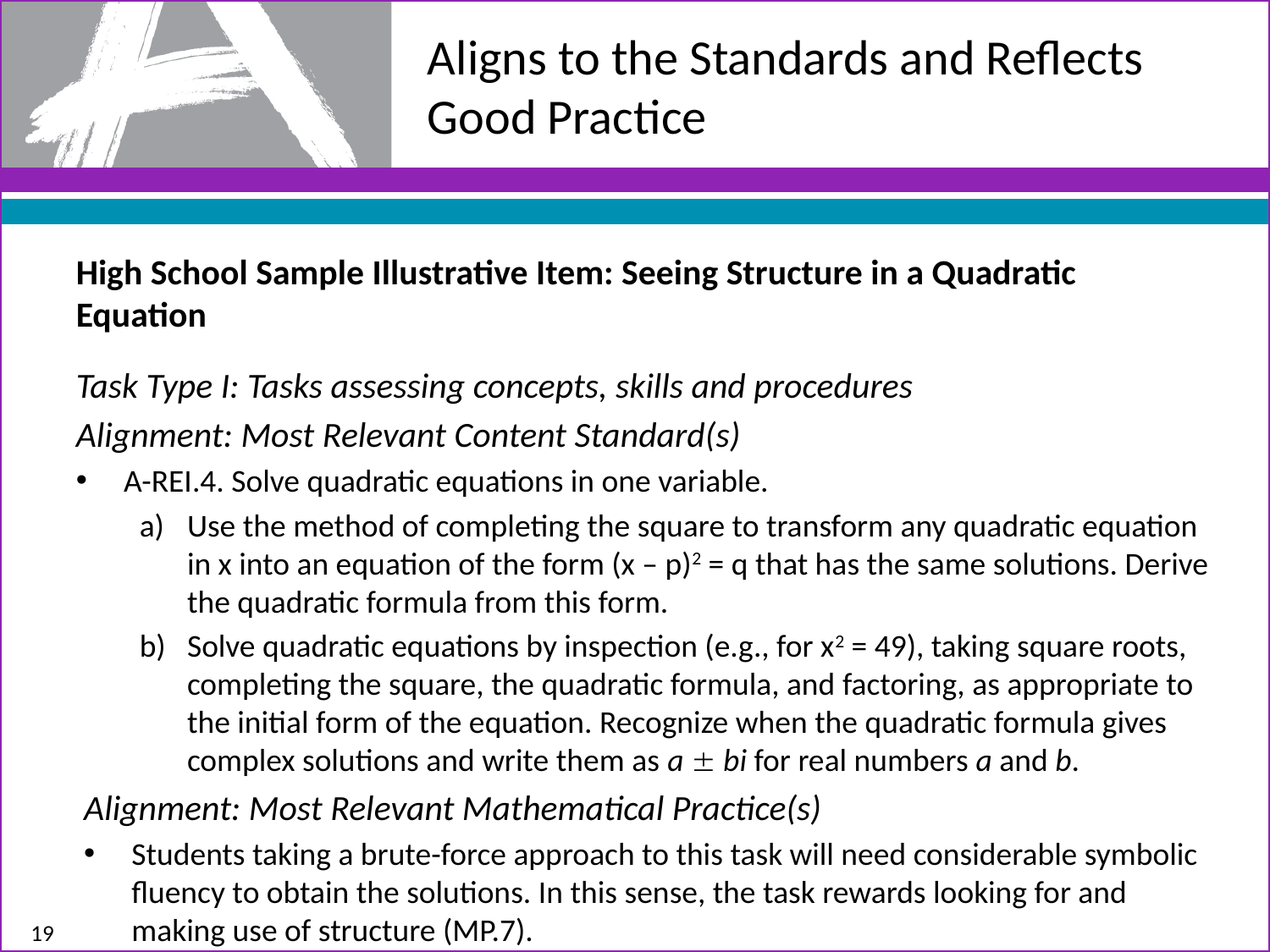

# Aligns to the Standards and Reflects Good Practice
High School Sample Illustrative Item: Seeing Structure in a Quadratic Equation
Task Type I: Tasks assessing concepts, skills and procedures
Alignment: Most Relevant Content Standard(s)
A-REI.4. Solve quadratic equations in one variable.
Use the method of completing the square to transform any quadratic equation in x into an equation of the form (x – p)2 = q that has the same solutions. Derive the quadratic formula from this form.
Solve quadratic equations by inspection (e.g., for x2 = 49), taking square roots, completing the square, the quadratic formula, and factoring, as appropriate to the initial form of the equation. Recognize when the quadratic formula gives complex solutions and write them as a ± bi for real numbers a and b.
Alignment: Most Relevant Mathematical Practice(s)
Students taking a brute-force approach to this task will need considerable symbolic fluency to obtain the solutions. In this sense, the task rewards looking for and making use of structure (MP.7).

19